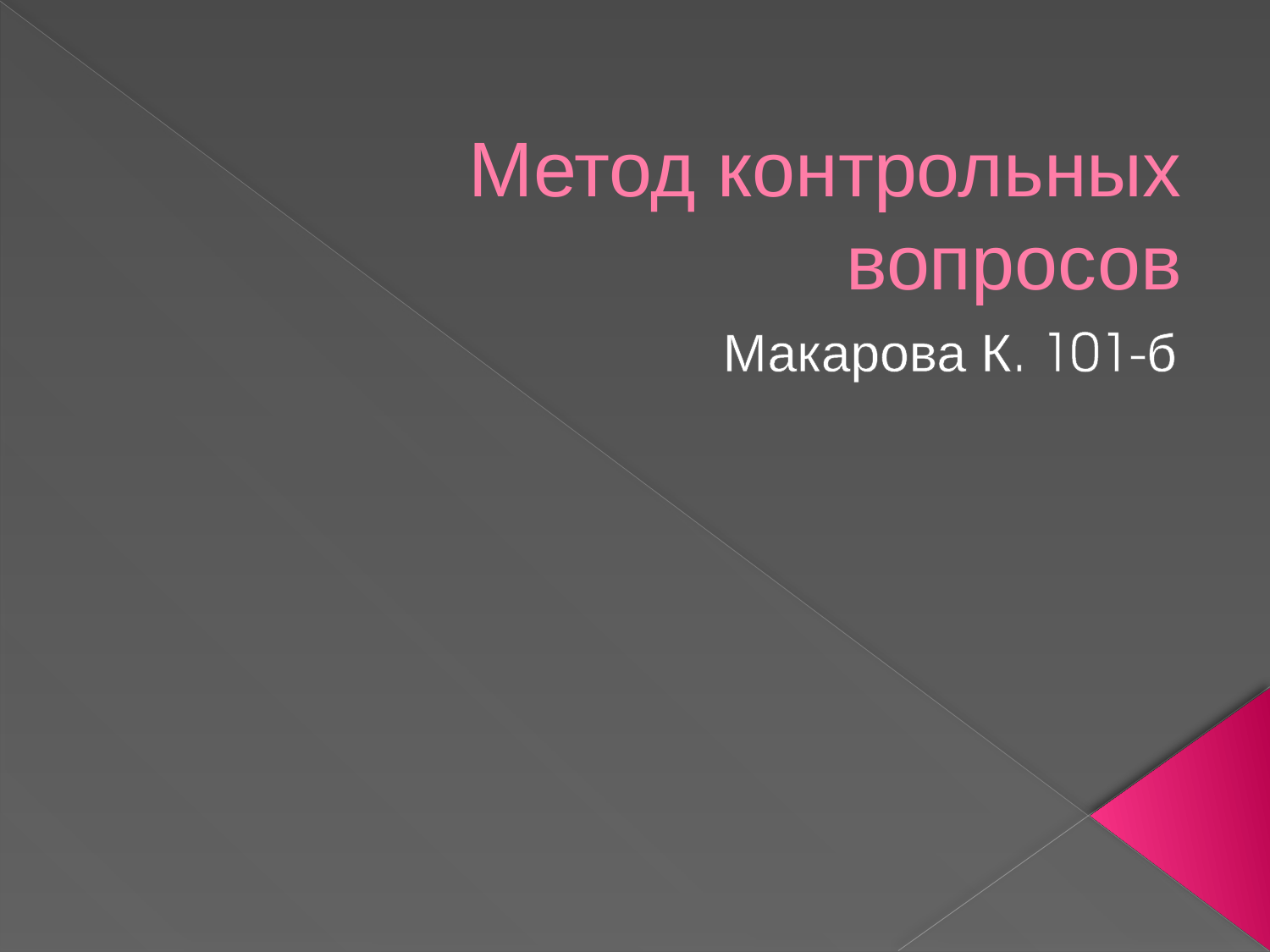

# Метод контрольных вопросов
Макарова К. 101-б